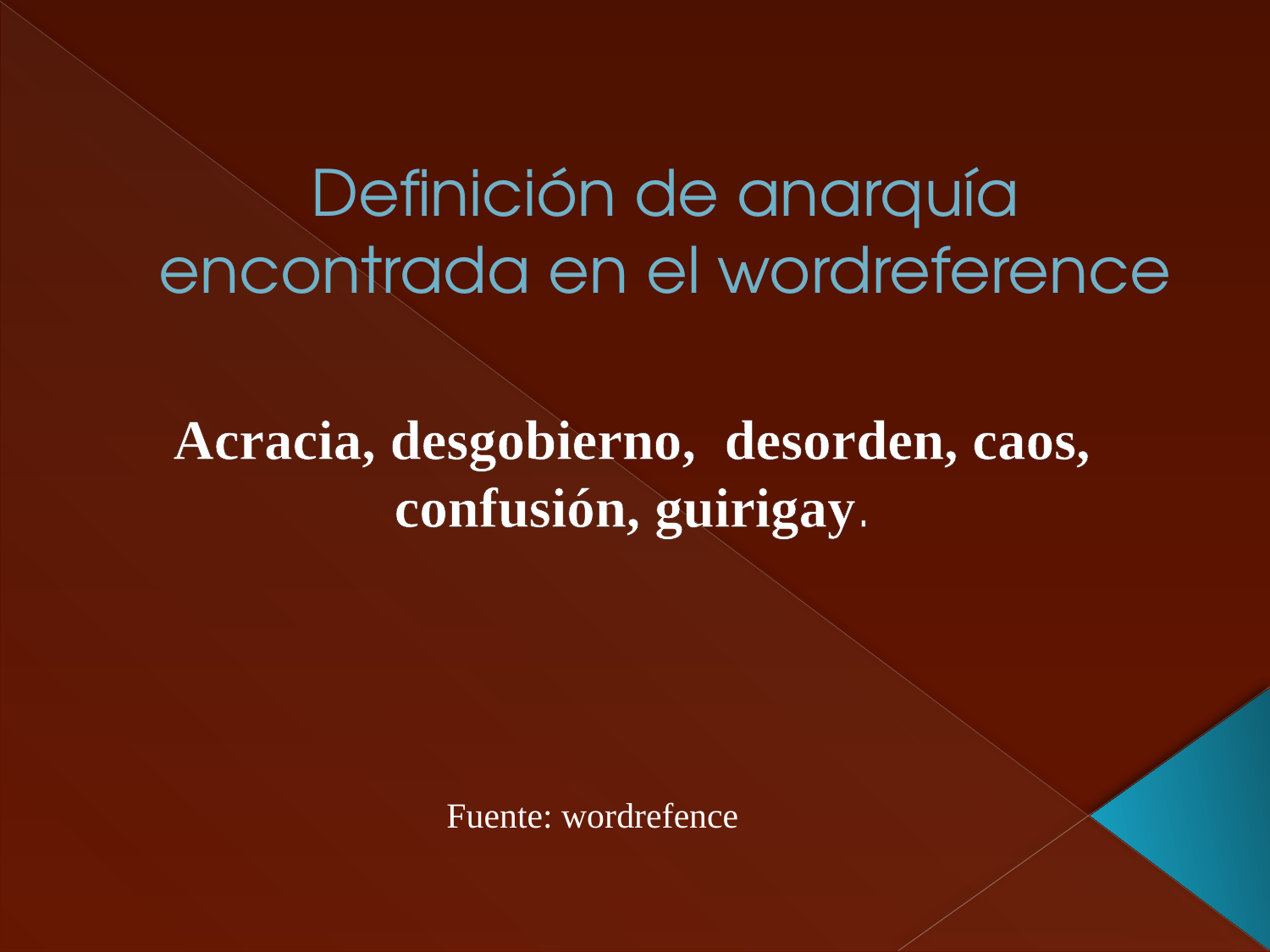

# Definición de anarquía encontrada en el wordreference
Acracia, desgobierno,  desorden, caos, confusión, guirigay.
Fuente: wordrefence